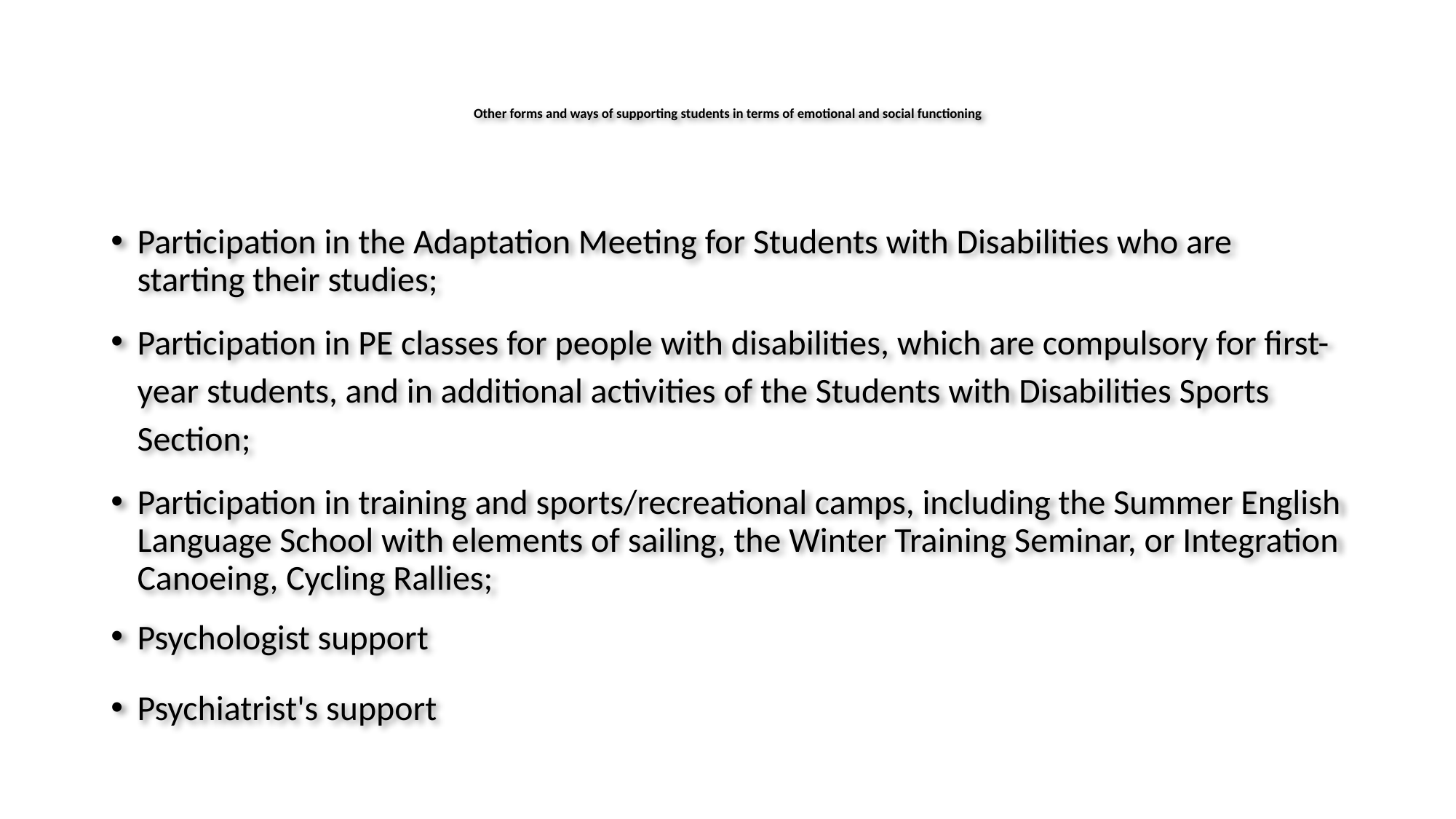

# Other forms and ways of supporting students in terms of emotional and social functioning
Participation in the Adaptation Meeting for Students with Disabilities who are starting their studies;
Participation in PE classes for people with disabilities, which are compulsory for first-year students, and in additional activities of the Students with Disabilities Sports Section;
Participation in training and sports/recreational camps, including the Summer English Language School with elements of sailing, the Winter Training Seminar, or Integration Canoeing, Cycling Rallies;
Psychologist support
Psychiatrist's support